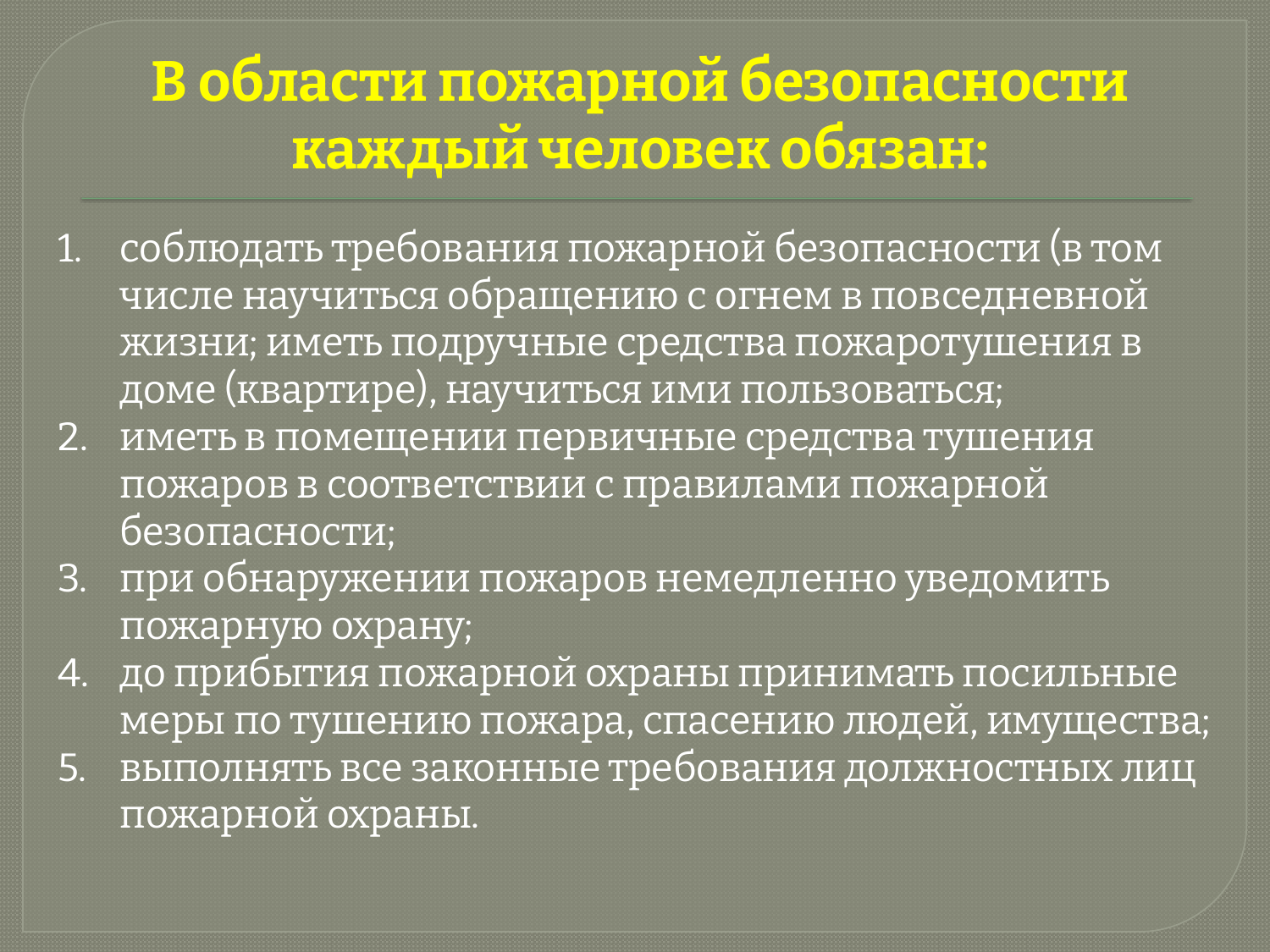

В области пожарной безопасности каждый человек обязан:
соблюдать требования пожарной безопасности (в том числе научиться обращению с огнем в повседневной жизни; иметь подручные средства пожаротушения в доме (квартире), научиться ими пользоваться;
иметь в помещении первичные средства тушения пожаров в соответствии с правилами пожарной безопасности;
при обнаружении пожаров немедленно уведомить пожарную охрану;
до прибытия пожарной охраны принимать посильные меры по тушению пожара, спасению людей, имущества;
выполнять все законные требования должностных лиц пожарной охраны.